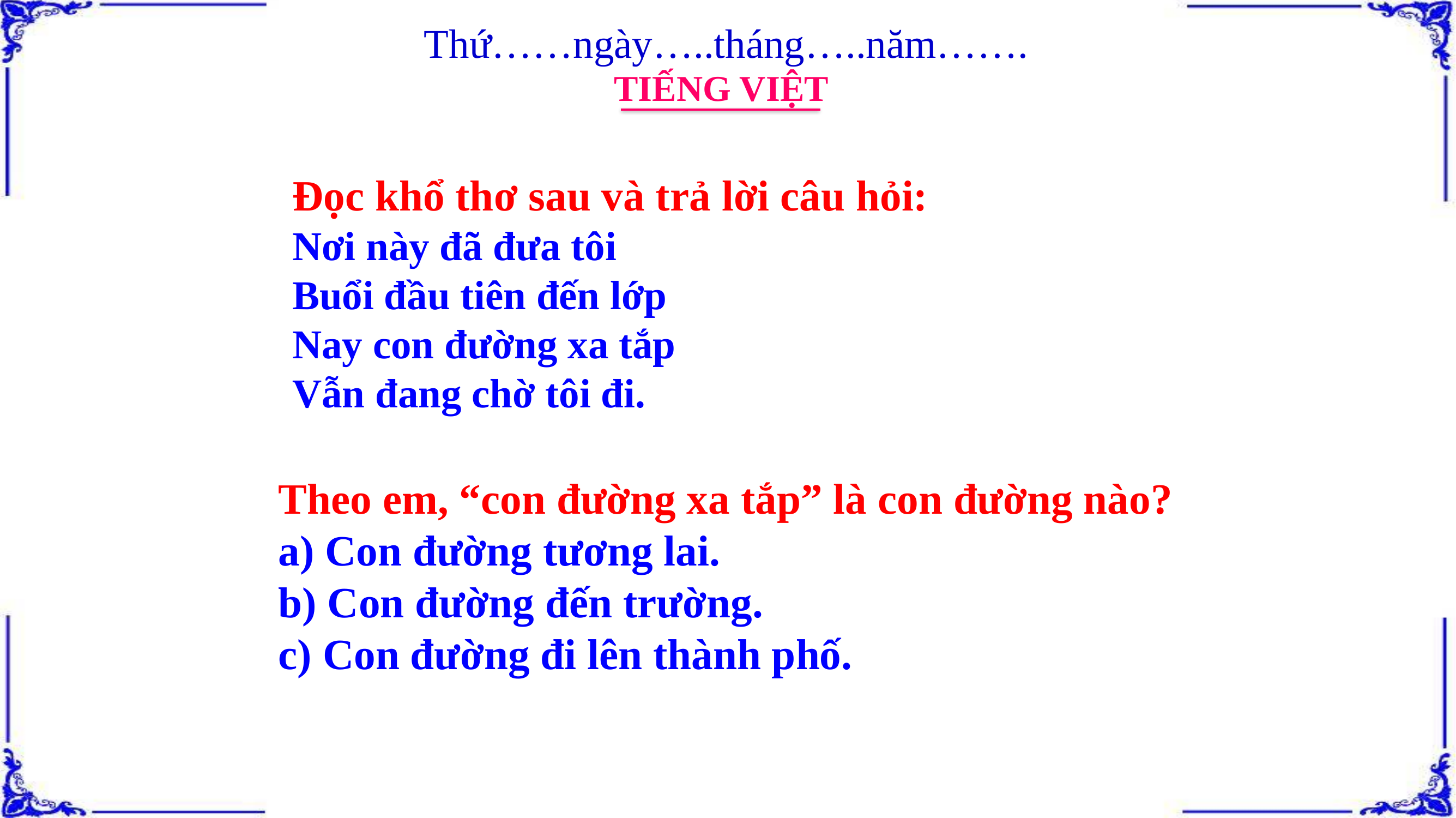

Thứ……ngày…..tháng…..năm…….
TIẾNG VIỆT
Đọc khổ thơ sau và trả lời câu hỏi:
Nơi này đã đưa tôi
Buổi đầu tiên đến lớp
Nay con đường xa tắp
Vẫn đang chờ tôi đi.
Theo em, “con đường xa tắp” là con đường nào?
a) Con đường tương lai.
b) Con đường đến trường.
c) Con đường đi lên thành phố.